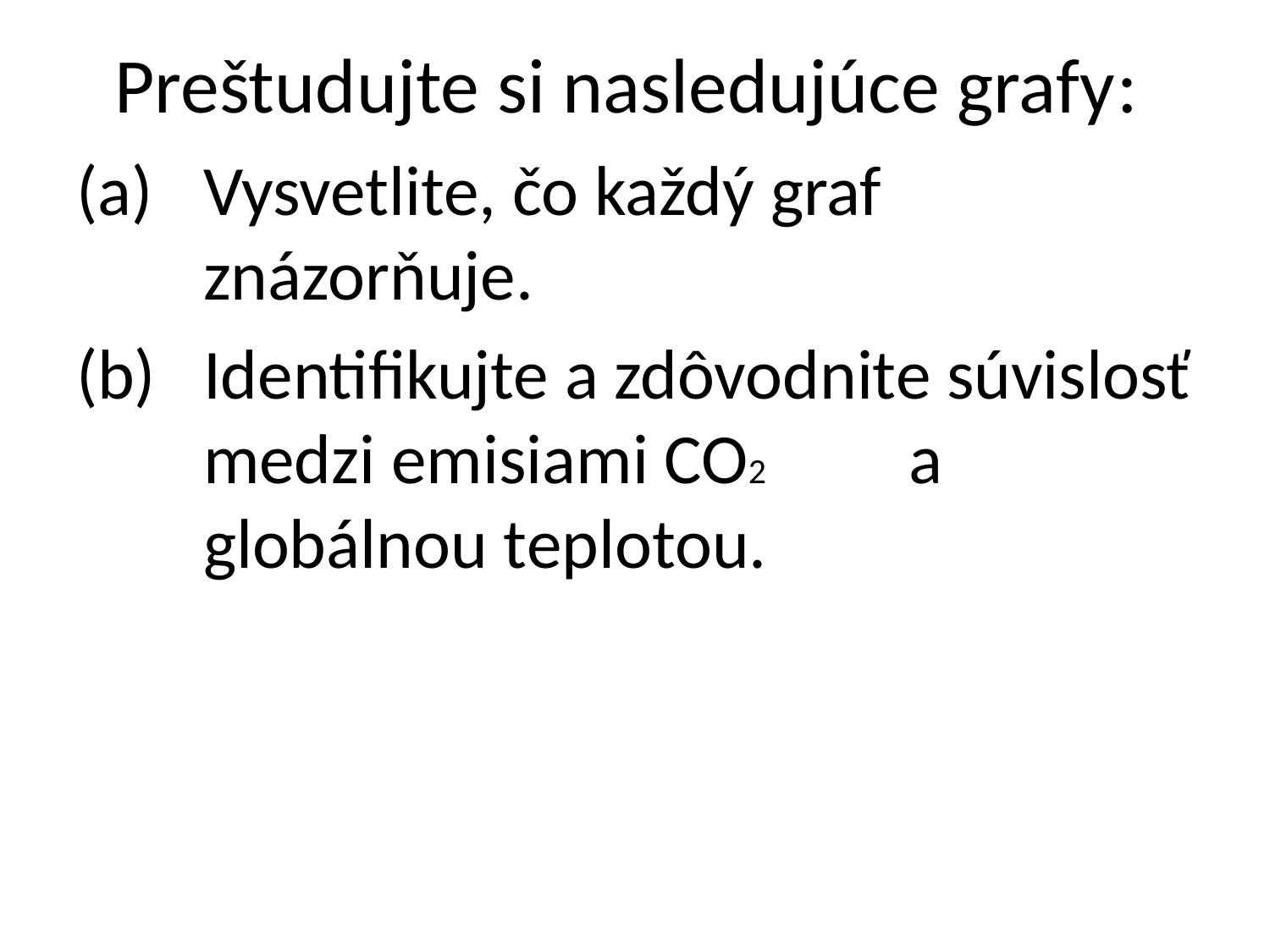

# Preštudujte si nasledujúce grafy:
Vysvetlite, čo každý graf znázorňuje.
Identifikujte a zdôvodnite súvislosť medzi emisiami CO2         a globálnou teplotou.